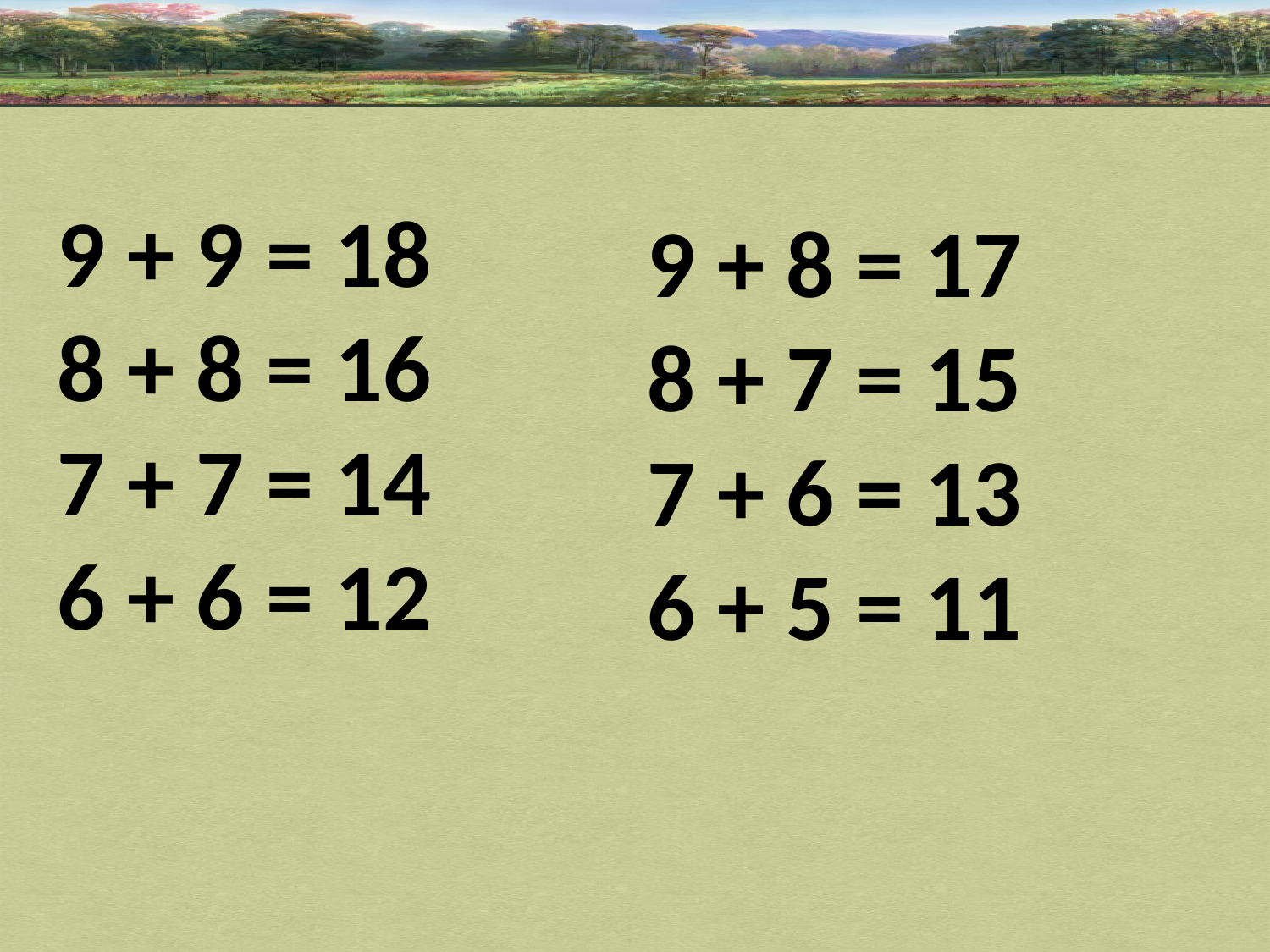

9 + 9 = 18
8 + 8 = 16
7 + 7 = 14
6 + 6 = 12
9 + 8 = 17
8 + 7 = 15
7 + 6 = 13
6 + 5 = 11